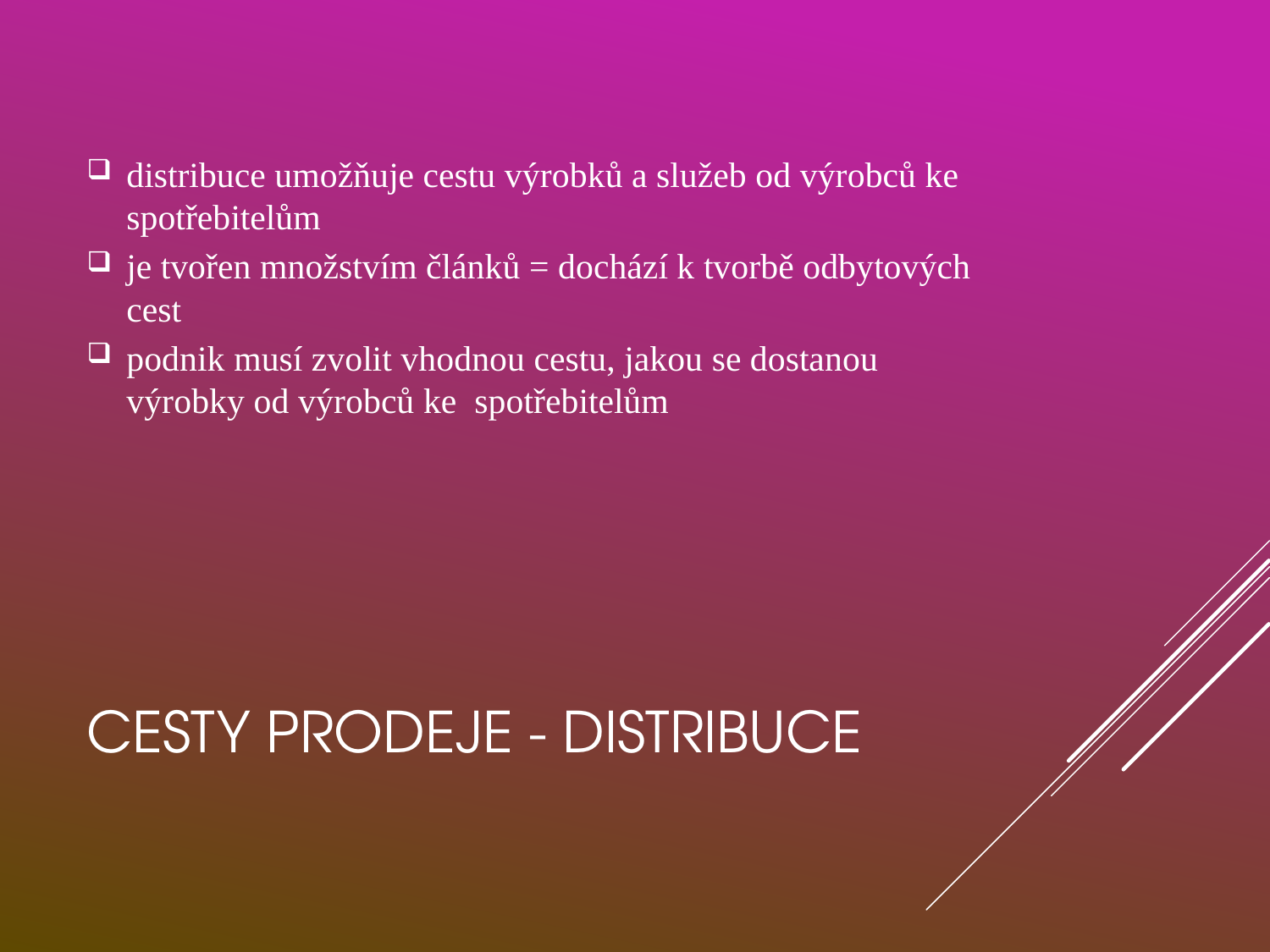

distribuce umožňuje cestu výrobků a služeb od výrobců ke spotřebitelům
je tvořen množstvím článků = dochází k tvorbě odbytových cest
podnik musí zvolit vhodnou cestu, jakou se dostanou výrobky od výrobců ke  spotřebitelům

# Cesty prodeje - distribuce